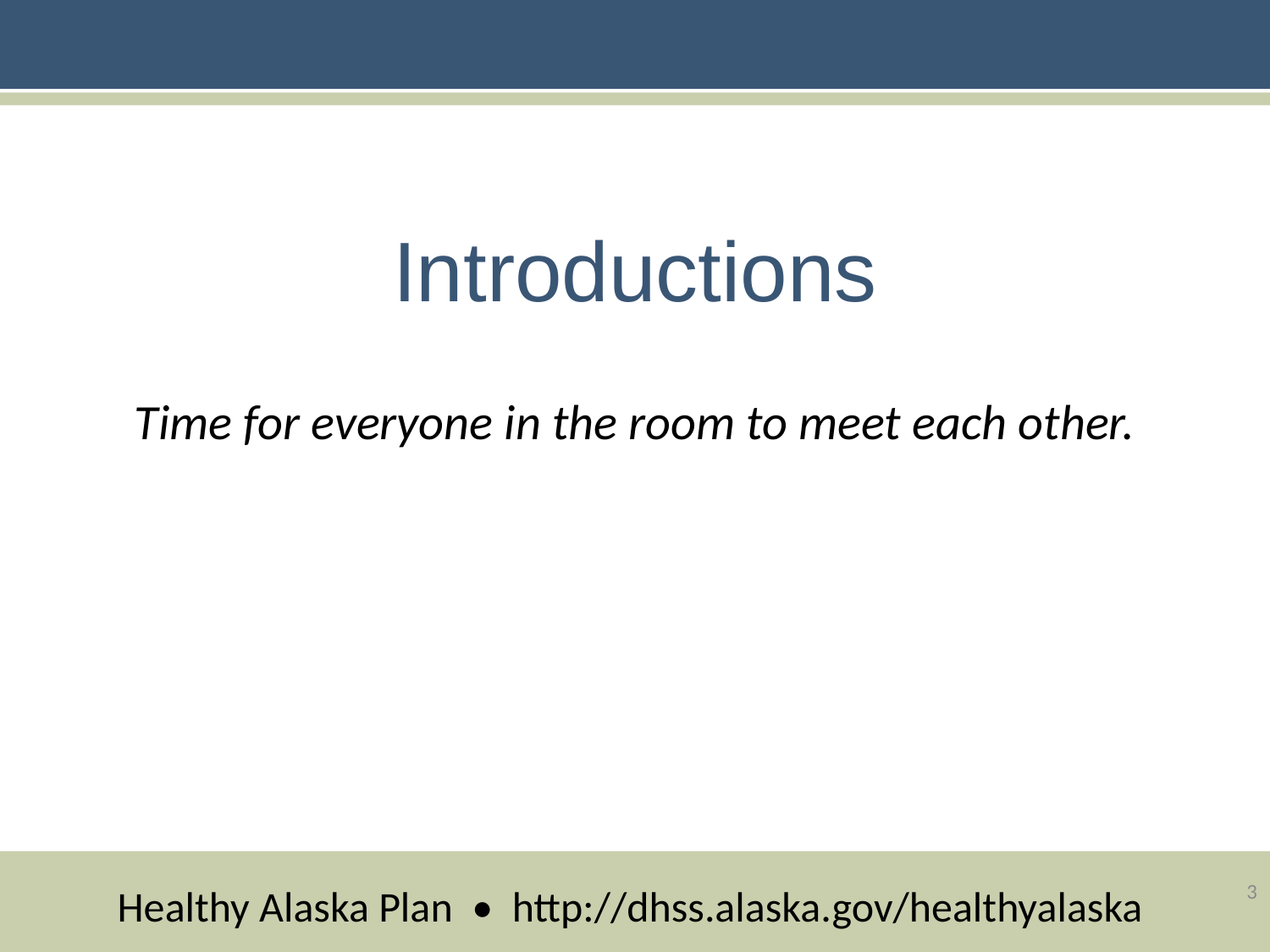

# Introductions
Time for everyone in the room to meet each other.
3